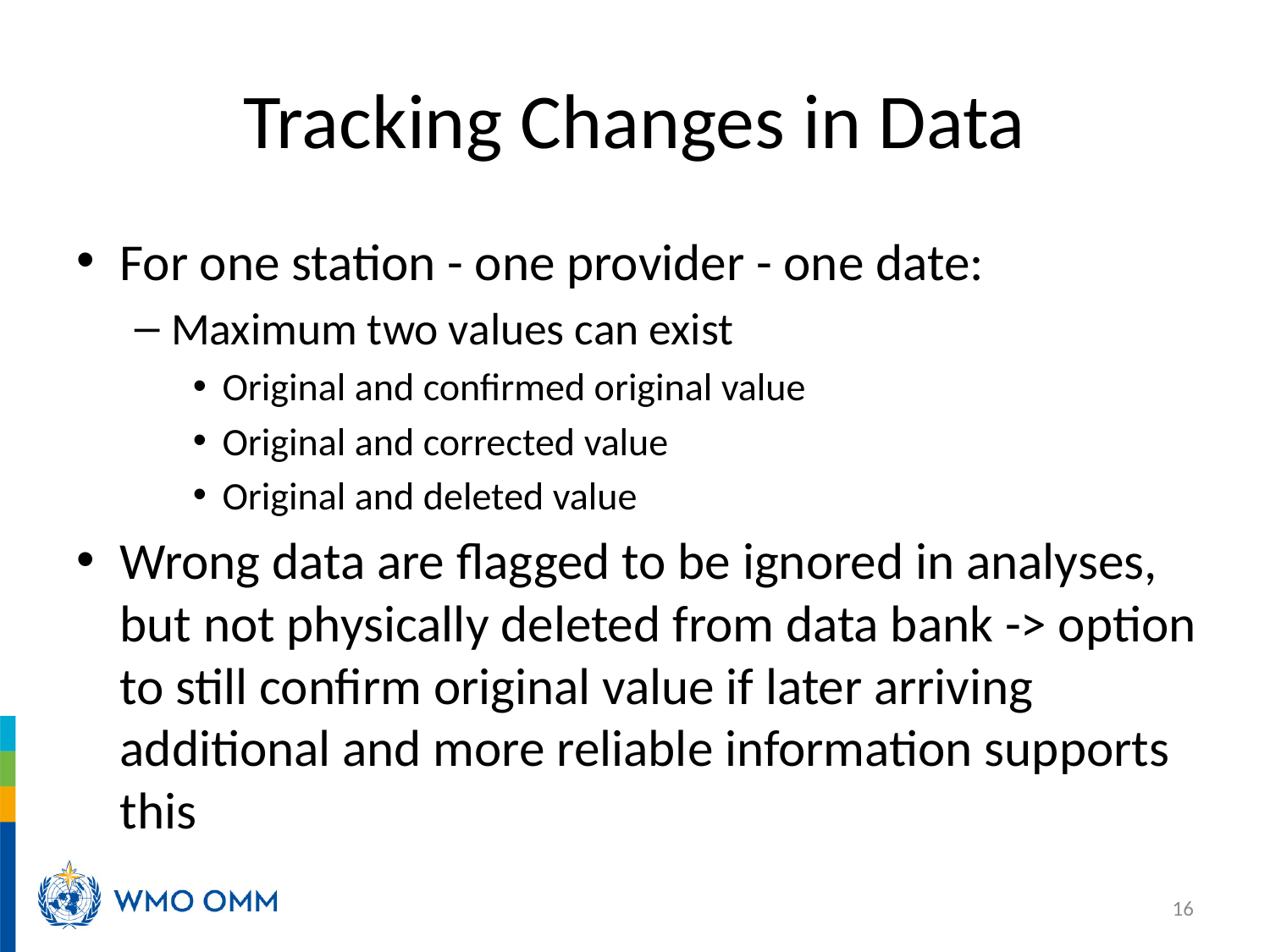

# Tracking Changes in Data
For one station - one provider - one date:
Maximum two values can exist
Original and confirmed original value
Original and corrected value
Original and deleted value
Wrong data are flagged to be ignored in analyses, but not physically deleted from data bank -> option to still confirm original value if later arriving additional and more reliable information supports this

16